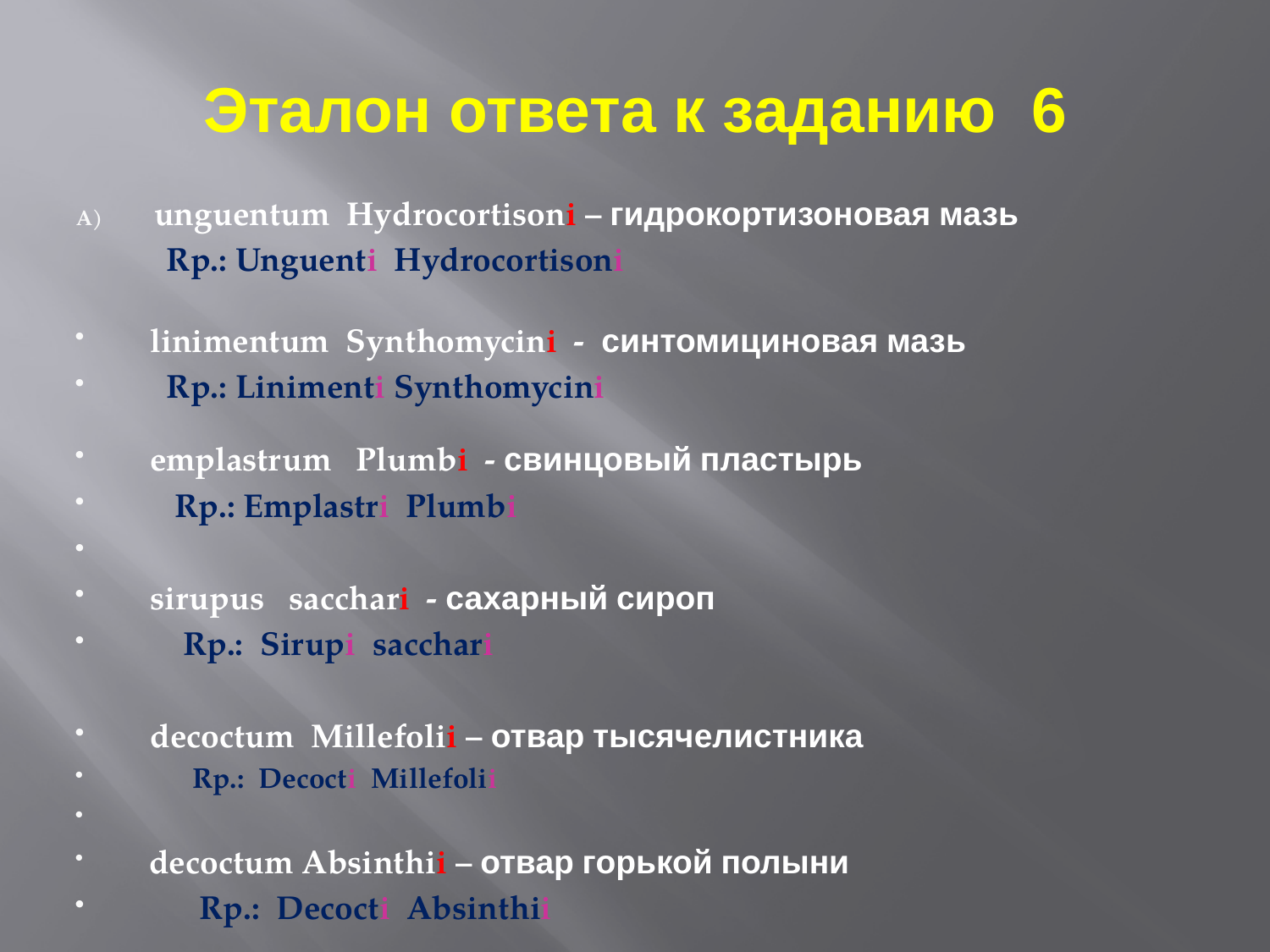

# Эталон ответа к заданию  6
unguentum  Hydrocortisoni – гидрокортизоновая мазь
         Rp.: Unguenti  Hydrocortisoni

 linimentum  Synthomycini  -  синтомициновая мазь
   Rp.: Linimenti Synthomycini

 emplastrum   Plumbi  - свинцовый пластырь
    Rp.: Emplastri  Plumbi

 sirupus   sacchari  - сахарный сироп
     Rp.:  Sirupi  sacchari

 decoctum  Millefolii – отвар тысячелистника
       Rp.:  Decocti  Millefolii

 decoctum Absinthii – отвар горькой полыни
       Rp.:  Decocti  Absinthii